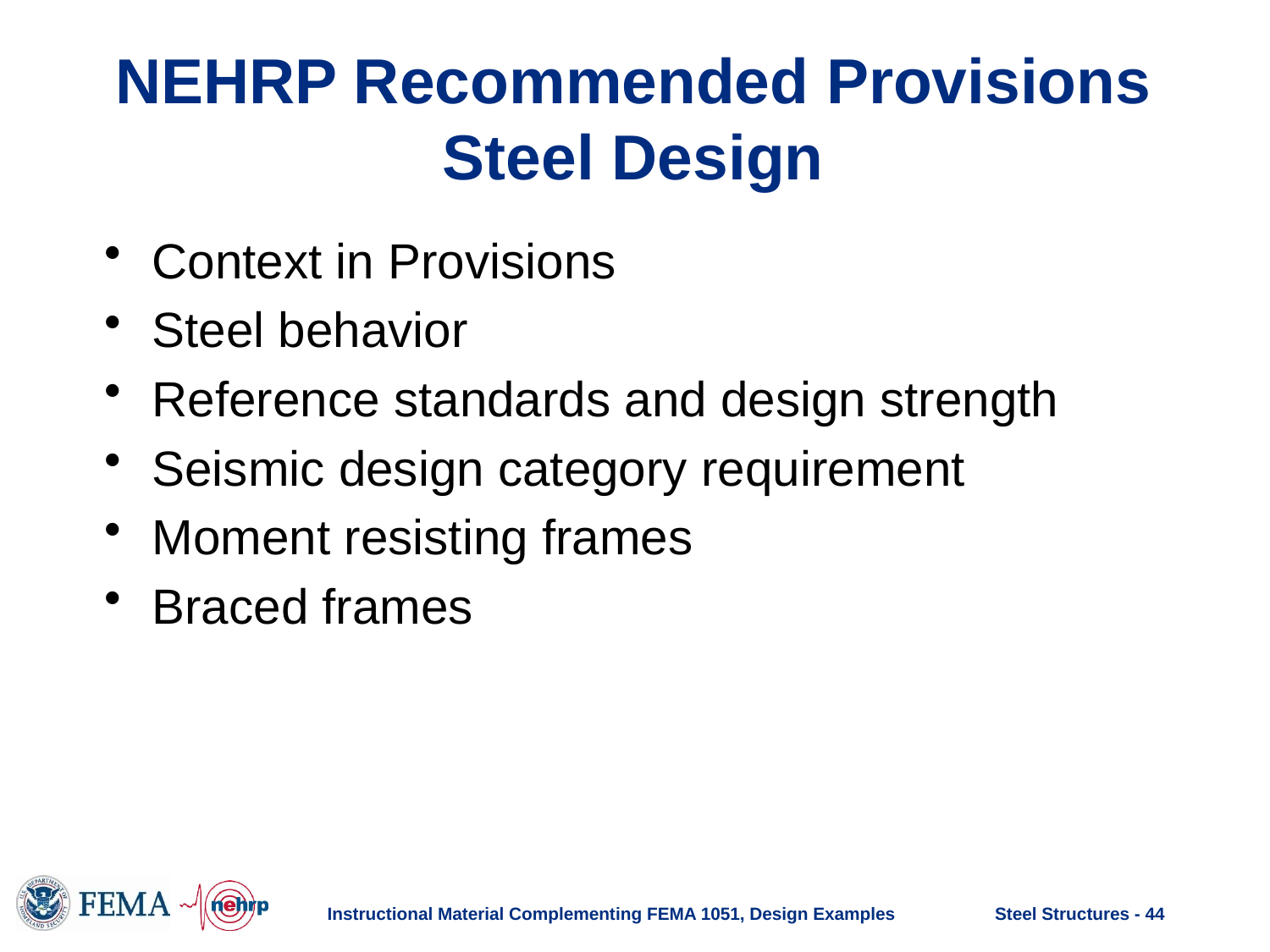

# NEHRP Recommended Provisions Steel Design
Context in Provisions
Steel behavior
Reference standards and design strength
Seismic design category requirement
Moment resisting frames
Braced frames
Instructional Material Complementing FEMA 1051, Design Examples
Steel Structures - 44